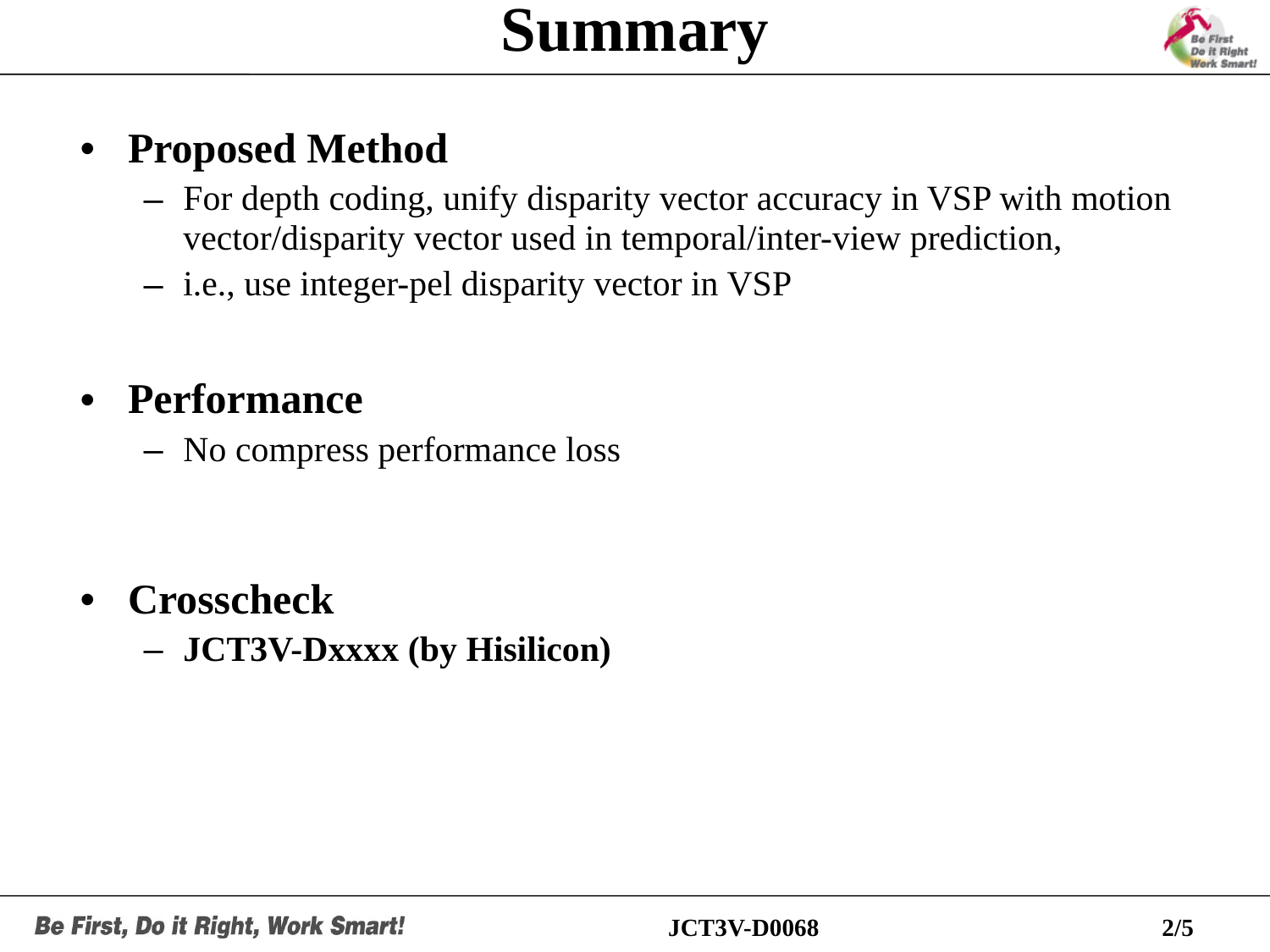

# Summary
Proposed Method
For depth coding, unify disparity vector accuracy in VSP with motion vector/disparity vector used in temporal/inter-view prediction,
i.e., use integer-pel disparity vector in VSP

Performance
No compress performance loss

Crosscheck
JCT3V-Dxxxx (by Hisilicon)

JCT3V-D0068
2/5